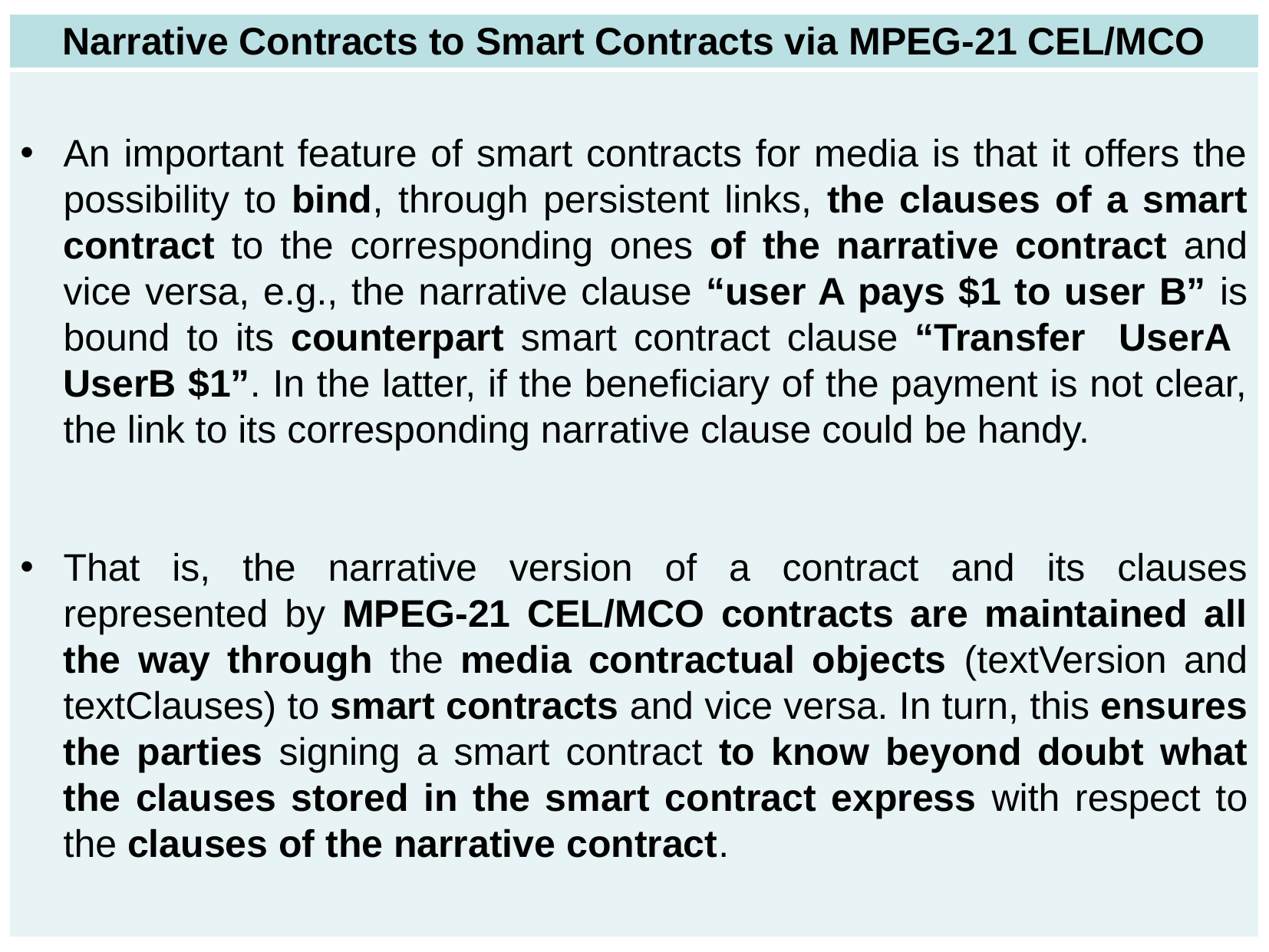

| Narrative Contracts to Smart Contracts via MPEG-21 CEL/MCO |
| --- |
|  |

An important feature of smart contracts for media is that it offers the possibility to bind, through persistent links, the clauses of a smart contract to the corresponding ones of the narrative contract and vice versa, e.g., the narrative clause “user A pays $1 to user B” is bound to its counterpart smart contract clause “Transfer  UserA  UserB $1”. In the latter, if the beneficiary of the payment is not clear, the link to its corresponding narrative clause could be handy.

That is, the narrative version of a contract and its clauses represented by MPEG-21 CEL/MCO contracts are maintained all the way through the media contractual objects (textVersion and textClauses) to smart contracts and vice versa. In turn, this ensures the parties signing a smart contract to know beyond doubt what the clauses stored in the smart contract express with respect to the clauses of the narrative contract.